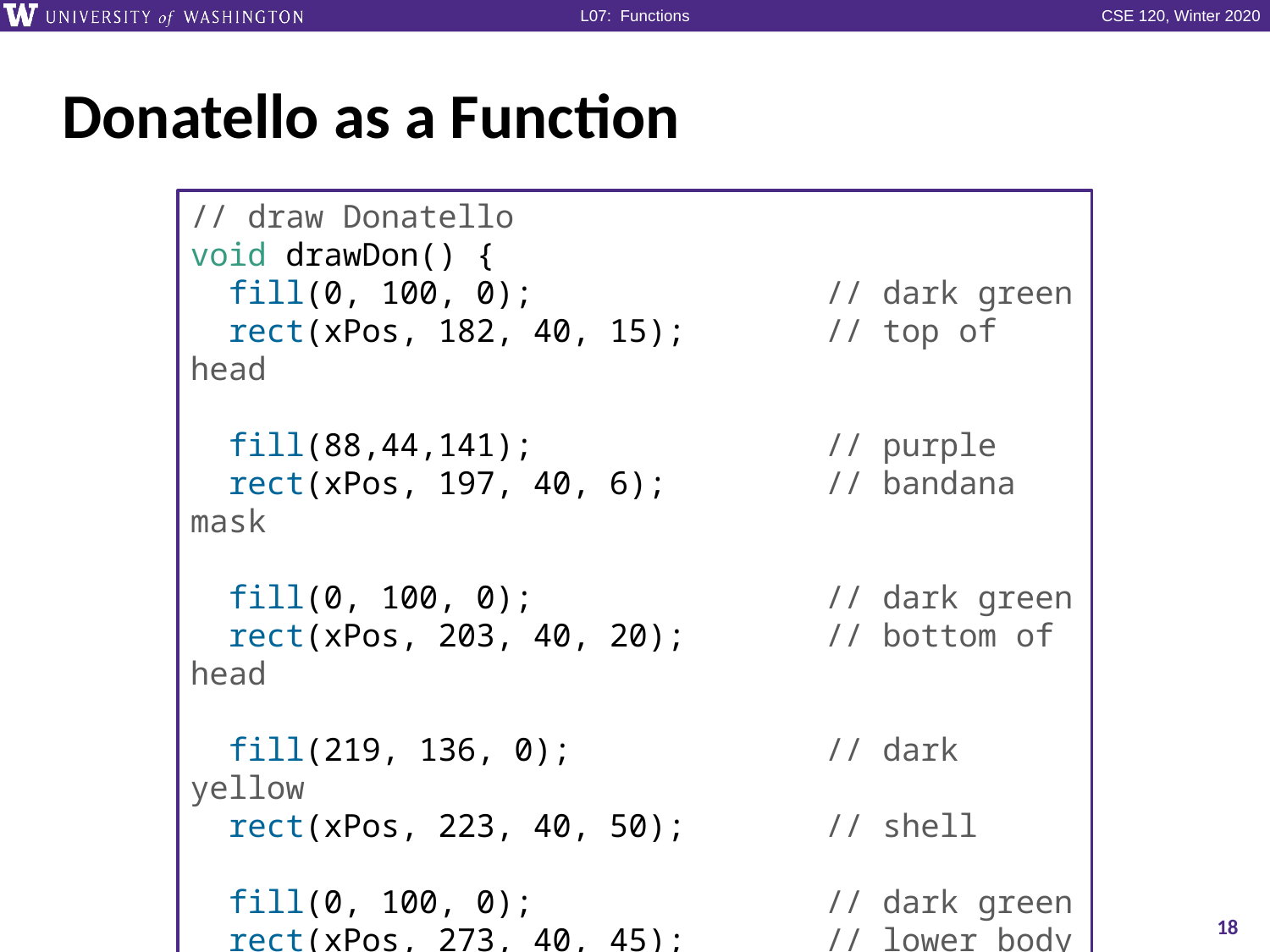

# Donatello as a Function
// draw Donatello
void drawDon() {
  fill(0, 100, 0);           	// dark green
  rect(xPos, 182, 40, 15);  	// top of head

  fill(88,44,141);          	// purple
  rect(xPos, 197, 40, 6);   	// bandana mask

  fill(0, 100, 0);          	// dark green
  rect(xPos, 203, 40, 20);  	// bottom of head

  fill(219, 136, 0);         	// dark yellow
  rect(xPos, 223, 40, 50);  	// shell

  fill(0, 100, 0);           	// dark green
  rect(xPos, 273, 40, 45);  	// lower body
}
18